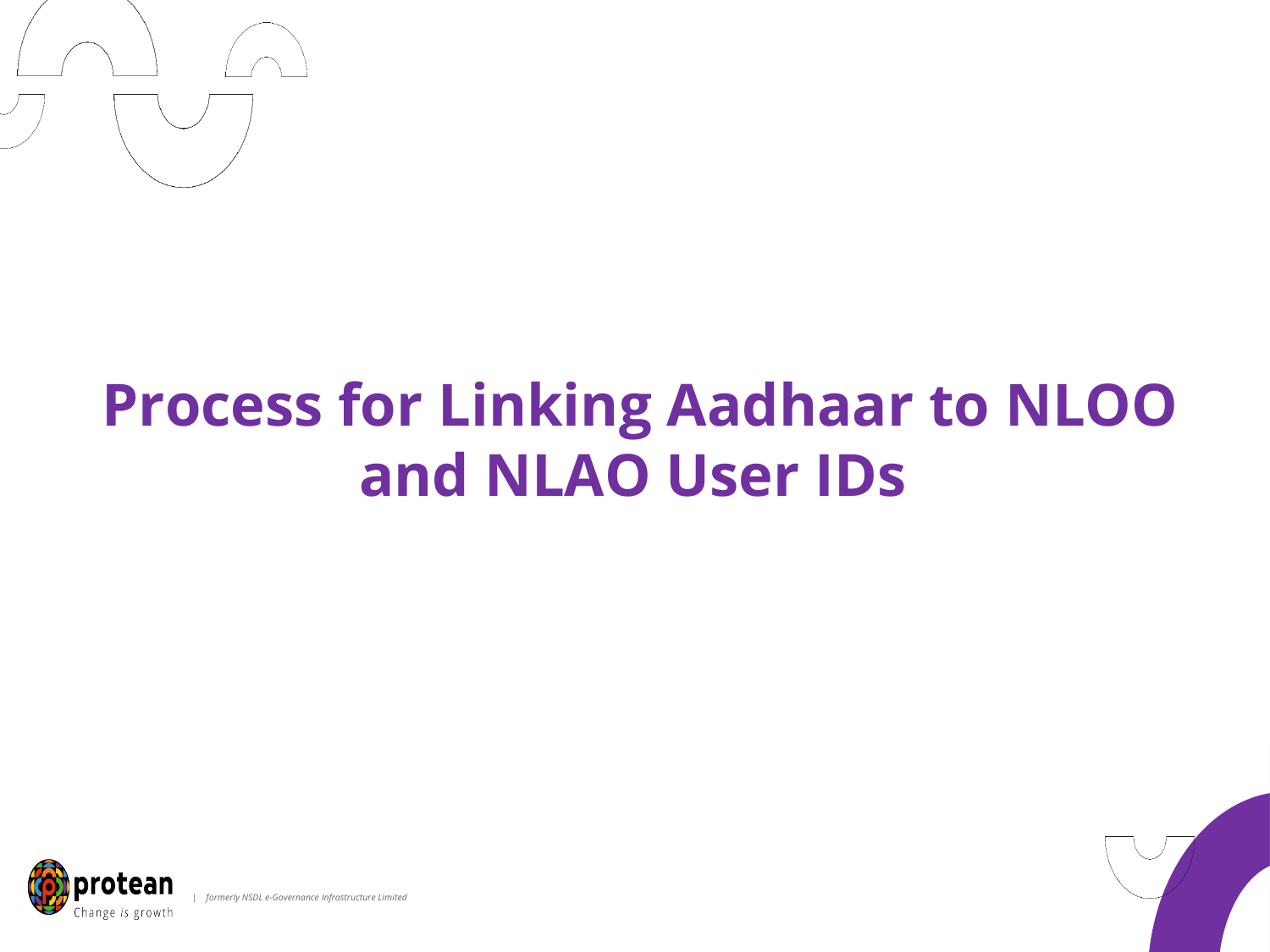

Process for Linking Aadhaar to NLOO and NLAO User IDs